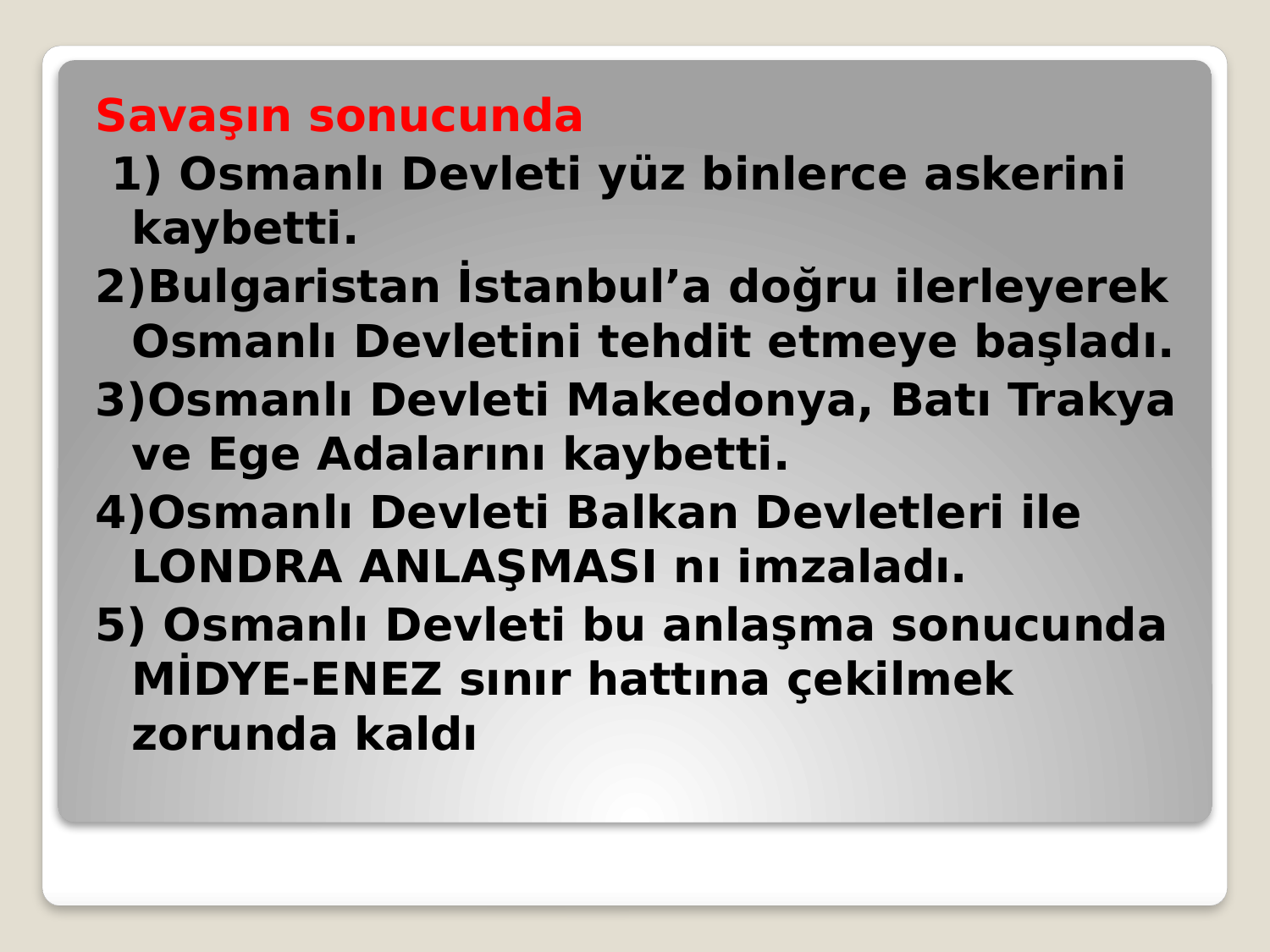

Savaşın sonucunda
 1) Osmanlı Devleti yüz binlerce askerini kaybetti.
2)Bulgaristan İstanbul’a doğru ilerleyerek Osmanlı Devletini tehdit etmeye başladı.
3)Osmanlı Devleti Makedonya, Batı Trakya ve Ege Adalarını kaybetti.
4)Osmanlı Devleti Balkan Devletleri ile LONDRA ANLAŞMASI nı imzaladı.
5) Osmanlı Devleti bu anlaşma sonucunda MİDYE-ENEZ sınır hattına çekilmek zorunda kaldı